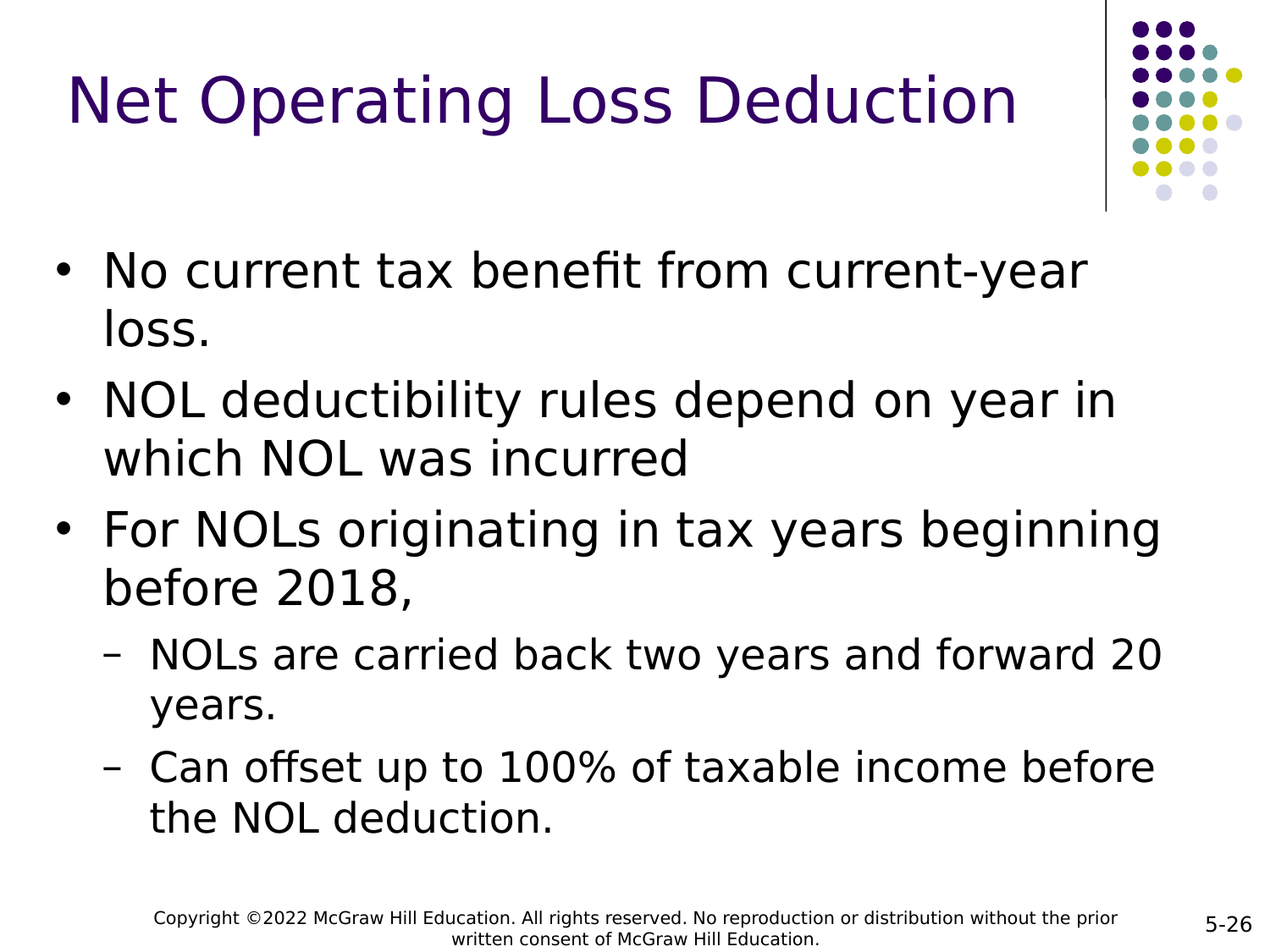

# Net Operating Loss Deduction
No current tax benefit from current-year loss.
NOL deductibility rules depend on year in which NOL was incurred
For NOLs originating in tax years beginning before 2018,
NOLs are carried back two years and forward 20 years.
Can offset up to 100% of taxable income before the NOL deduction.
5-26